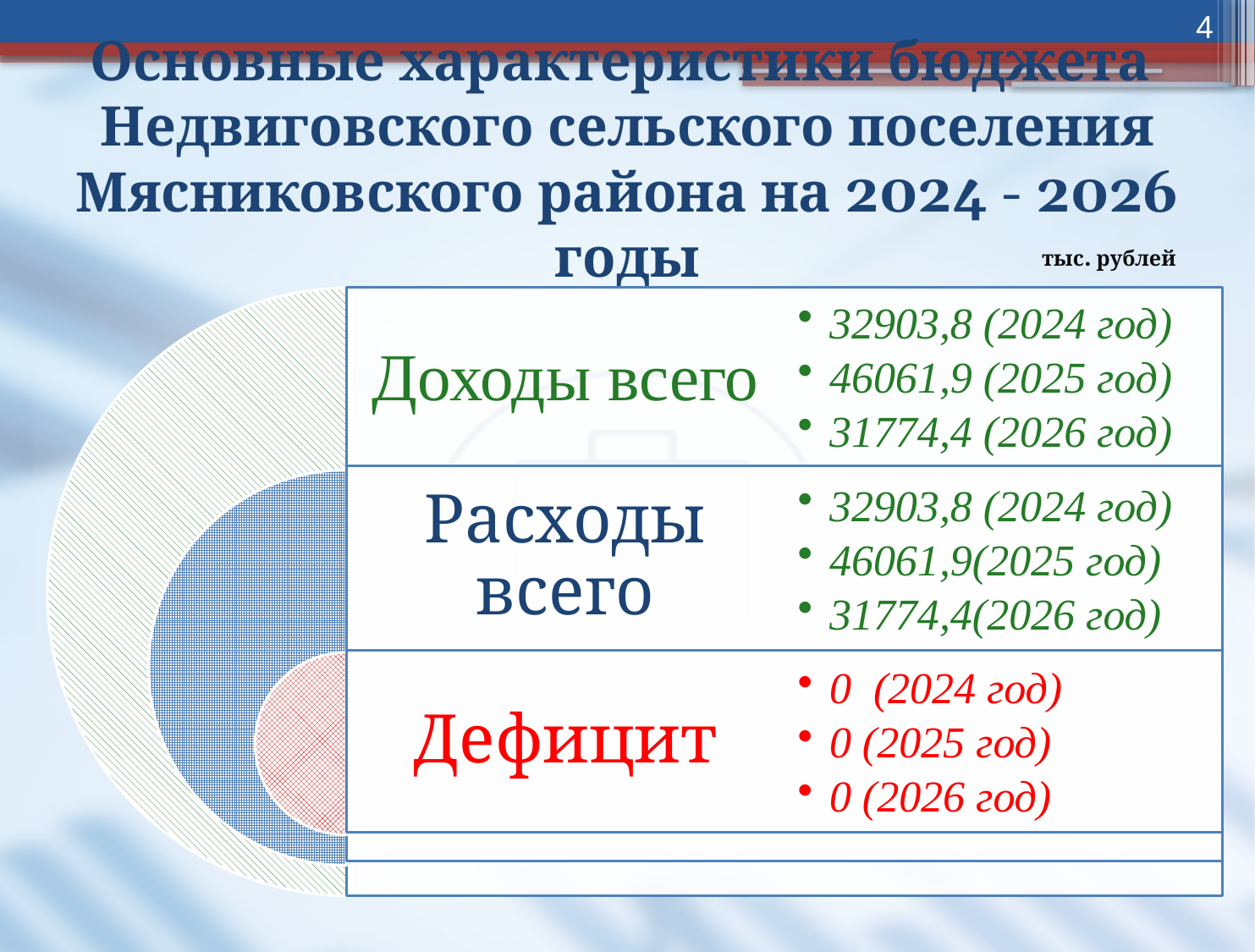

4
Основные характеристики бюджета
Недвиговского сельского поселения Мясниковского района на 2024 - 2026 годы
тыс. рублей
Доходы всего
Расходы всего
Дефицит
32903,8 (2024 год)
46061,9 (2025 год)
31774,4 (2026 год)
32903,8 (2024 год)
46061,9(2025 год)
31774,4(2026 год)
0  (2024 год)
0 (2025 год)
0 (2026 год)